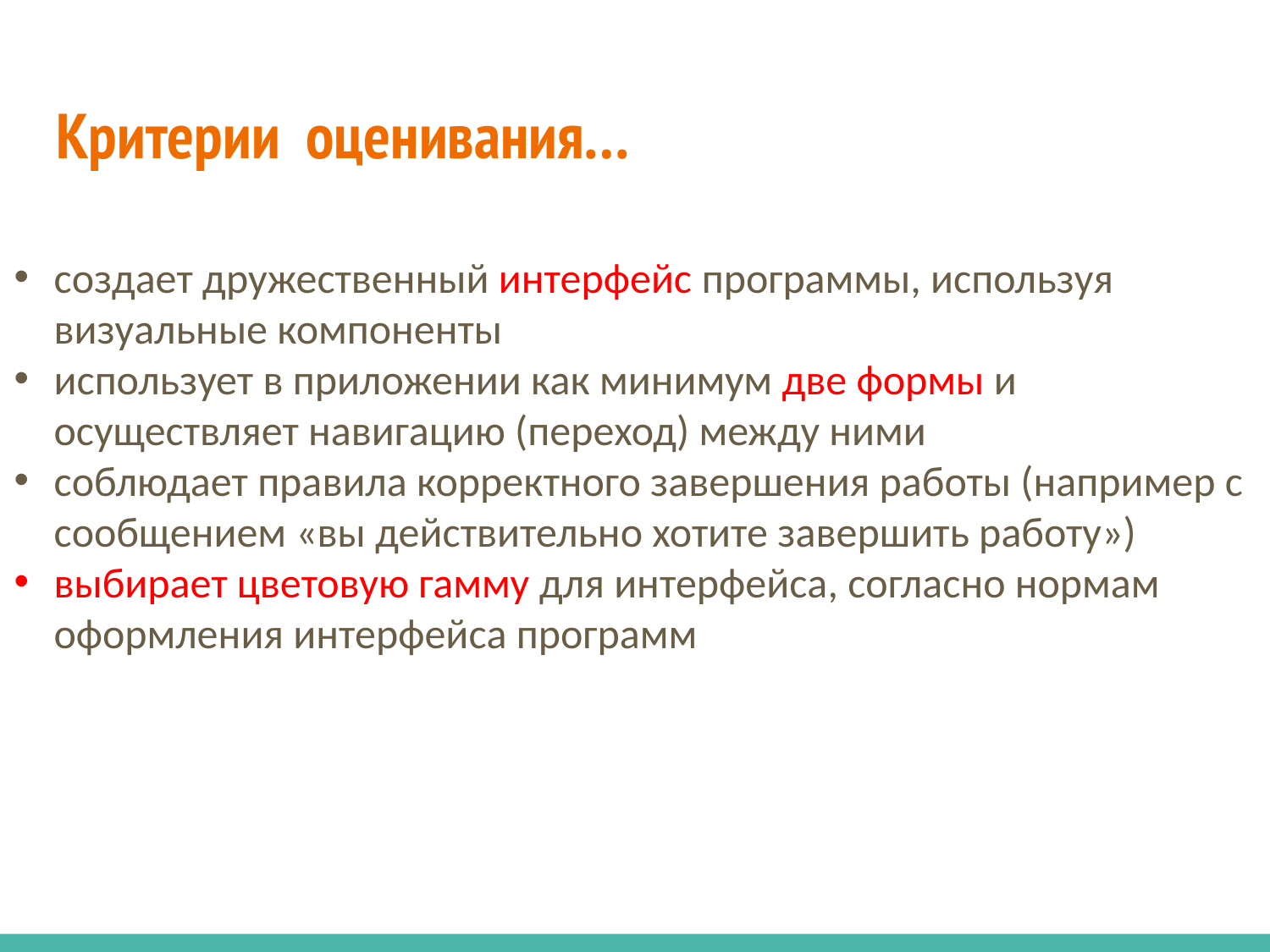

# Критерии  оценивания…

создает дружественный интерфейс программы, используя визуальные компоненты
использует в приложении как минимум две формы и осуществляет навигацию (переход) между ними
соблюдает правила корректного завершения работы (например с сообщением «вы действительно хотите завершить работу»)
выбирает цветовую гамму для интерфейса, согласно нормам оформления интерфейса программ